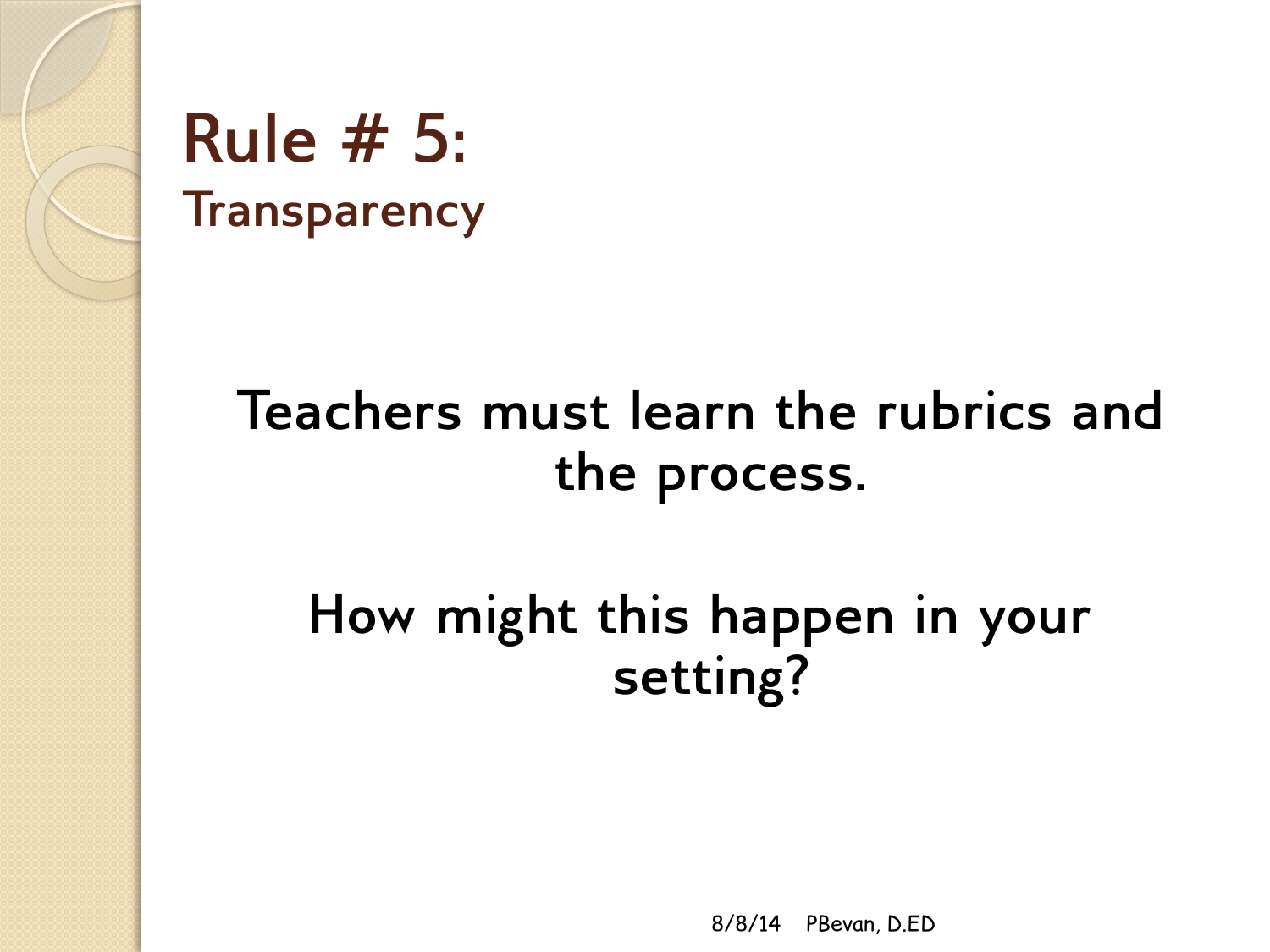

# Rule # 5: Transparency

Teachers must learn the rubrics and the process.

How might this happen in your setting?
8/8/14
PBevan, D.ED